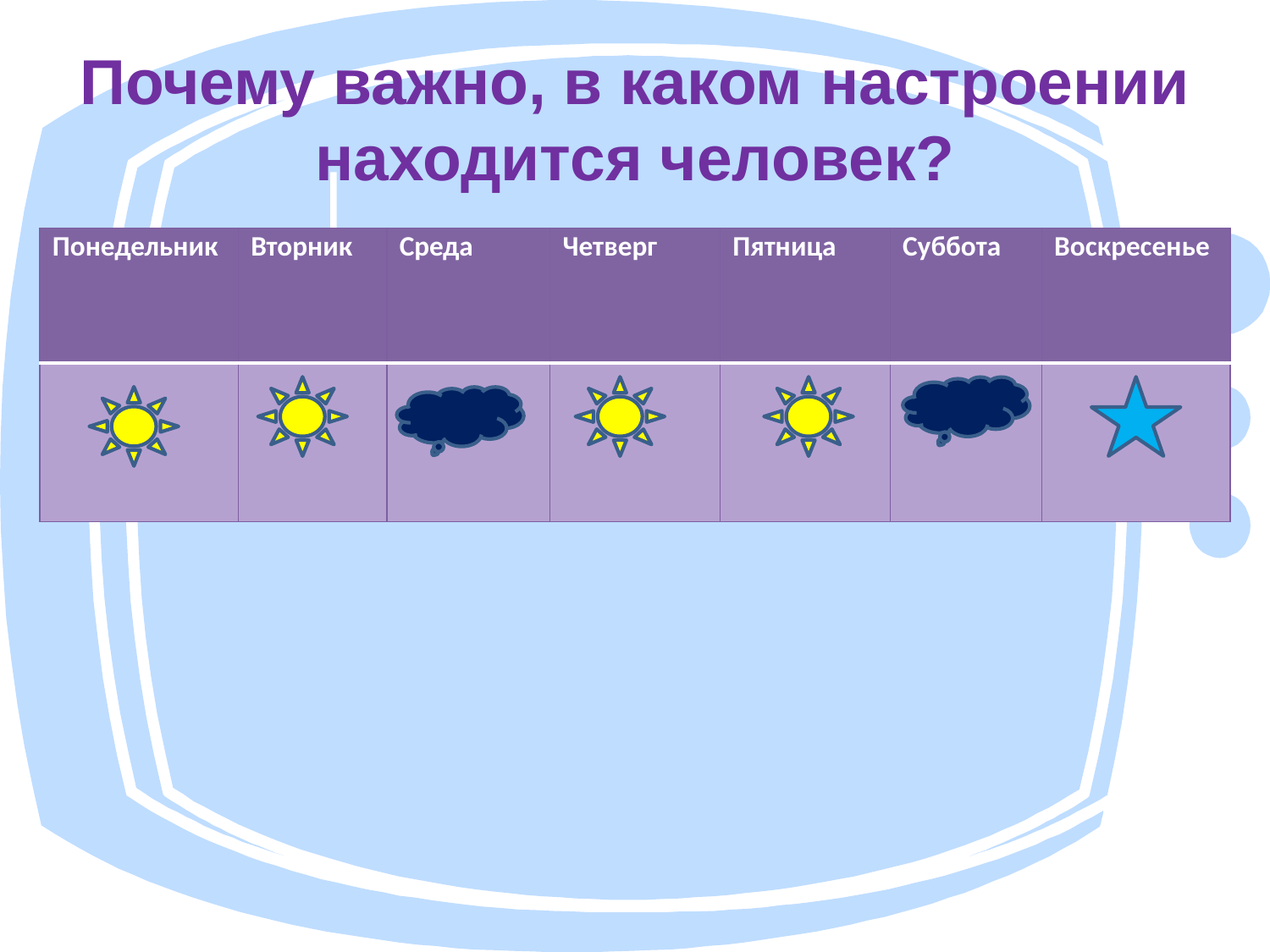

# Почему важно, в каком настроении находится человек?
| Понедельник | Вторник | Среда | Четверг | Пятница | Суббота | Воскресенье |
| --- | --- | --- | --- | --- | --- | --- |
|  |  |  |  |  |  |  |